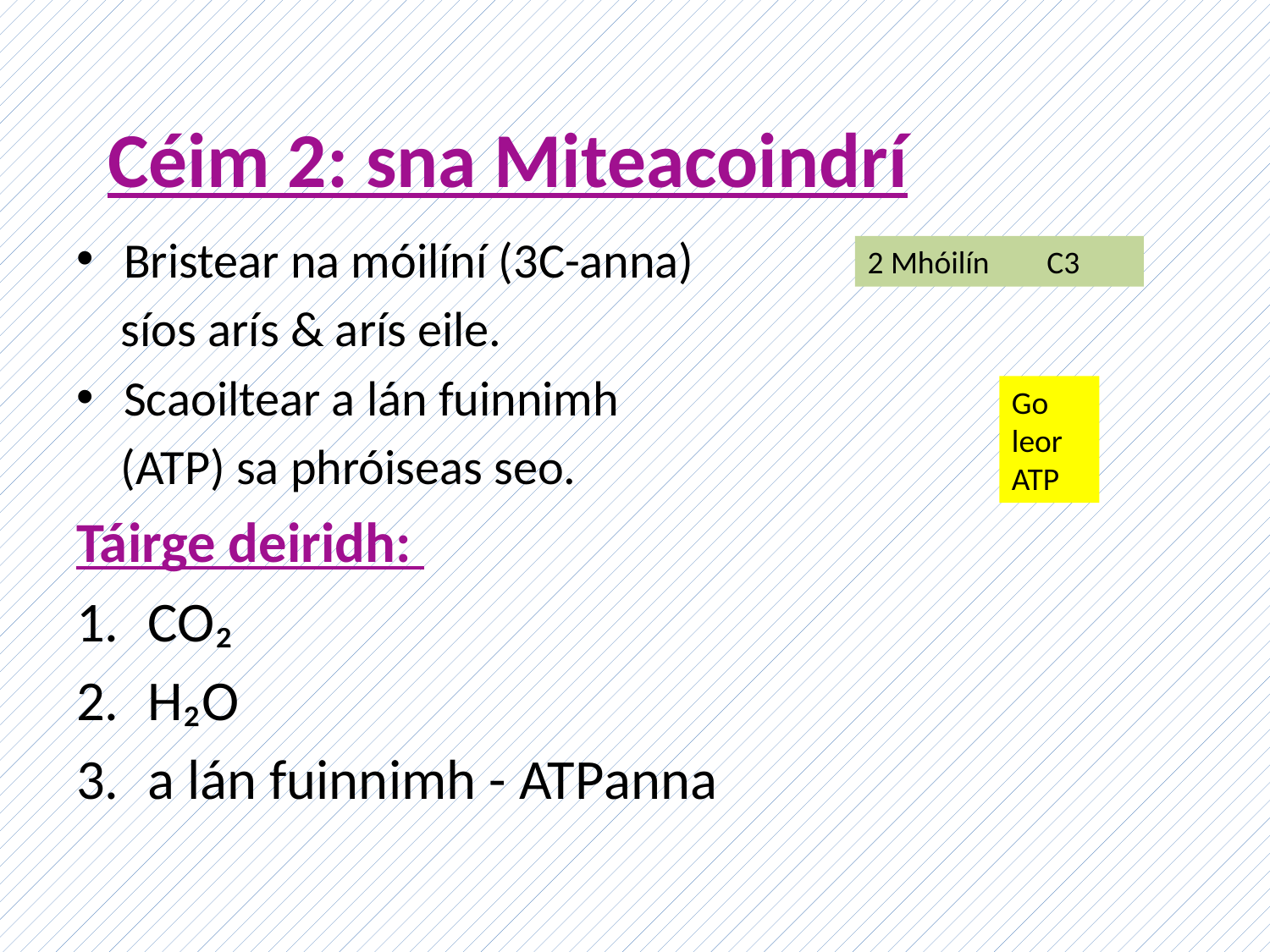

# Céim 2: sna Miteacoindrí
Bristear na móilíní (3C-anna)
    síos arís & arís eile.
Scaoiltear a lán fuinnimh
    (ATP) sa phróiseas seo.
Táirge deiridh:
CO₂
H₂O
a lán fuinnimh - ATPanna

2 Mhóilín        C3
Go leor ATP